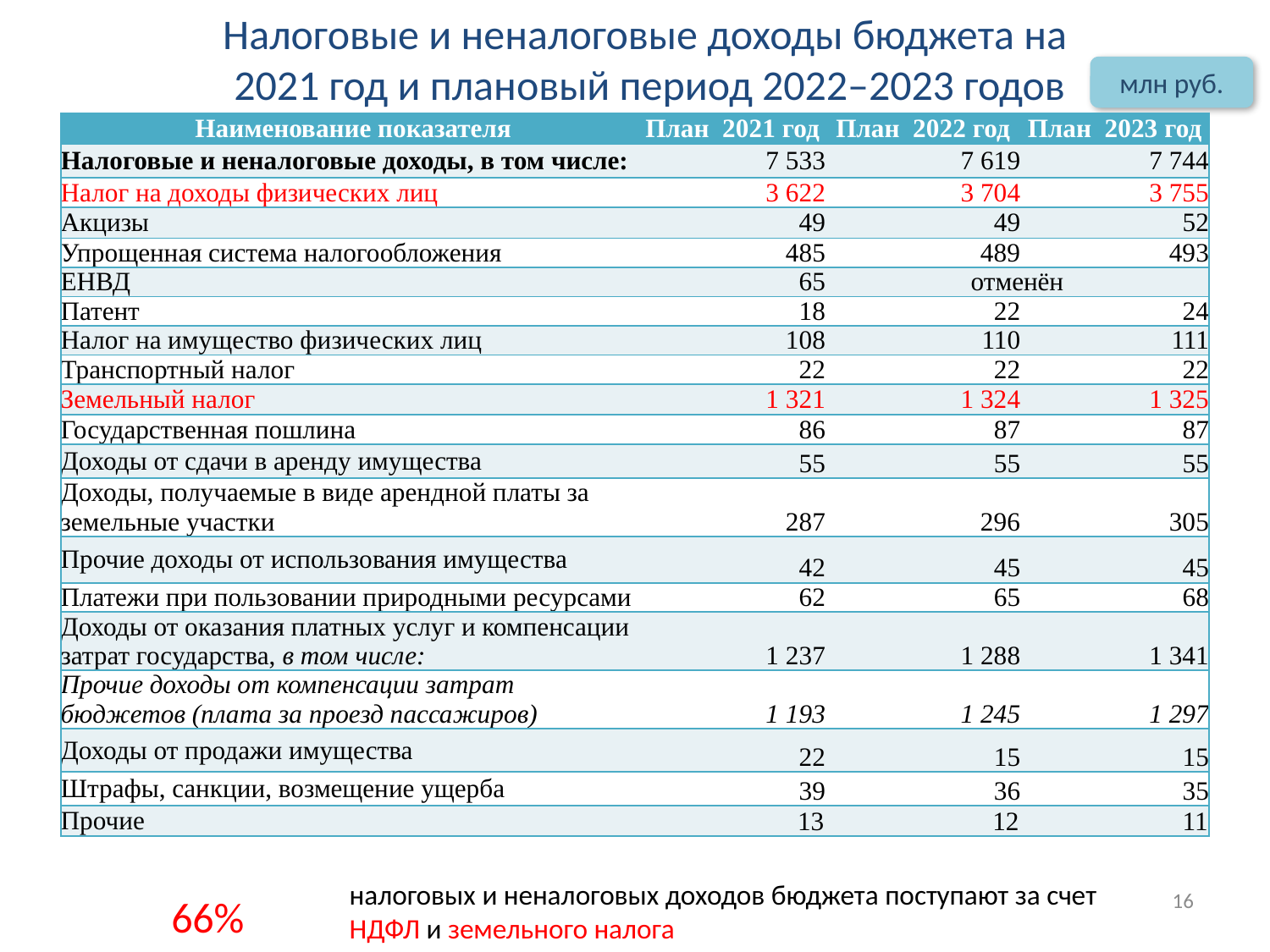

# Налоговые и неналоговые доходы бюджета на 2021 год и плановый период 2022–2023 годов
млн руб.
| Наименование показателя | План 2021 год | План 2022 год | План 2023 год |
| --- | --- | --- | --- |
| Налоговые и неналоговые доходы, в том числе: | 7 533 | 7 619 | 7 744 |
| Налог на доходы физических лиц | 3 622 | 3 704 | 3 755 |
| Акцизы | 49 | 49 | 52 |
| Упрощенная система налогообложения | 485 | 489 | 493 |
| ЕНВД | 65 | отменён |  |
| Патент | 18 | 22 | 24 |
| Налог на имущество физических лиц | 108 | 110 | 111 |
| Транспортный налог | 22 | 22 | 22 |
| Земельный налог | 1 321 | 1 324 | 1 325 |
| Государственная пошлина | 86 | 87 | 87 |
| Доходы от сдачи в аренду имущества | 55 | 55 | 55 |
| Доходы, получаемые в виде арендной платы за земельные участки | 287 | 296 | 305 |
| Прочие доходы от использования имущества | 42 | 45 | 45 |
| Платежи при пользовании природными ресурсами | 62 | 65 | 68 |
| Доходы от оказания платных услуг и компенсации затрат государства, в том числе: | 1 237 | 1 288 | 1 341 |
| Прочие доходы от компенсации затрат бюджетов (плата за проезд пассажиров) | 1 193 | 1 245 | 1 297 |
| Доходы от продажи имущества | 22 | 15 | 15 |
| Штрафы, санкции, возмещение ущерба | 39 | 36 | 35 |
| Прочие | 13 | 12 | 11 |
16
налоговых и неналоговых доходов бюджета поступают за счет НДФЛ и земельного налога
66%